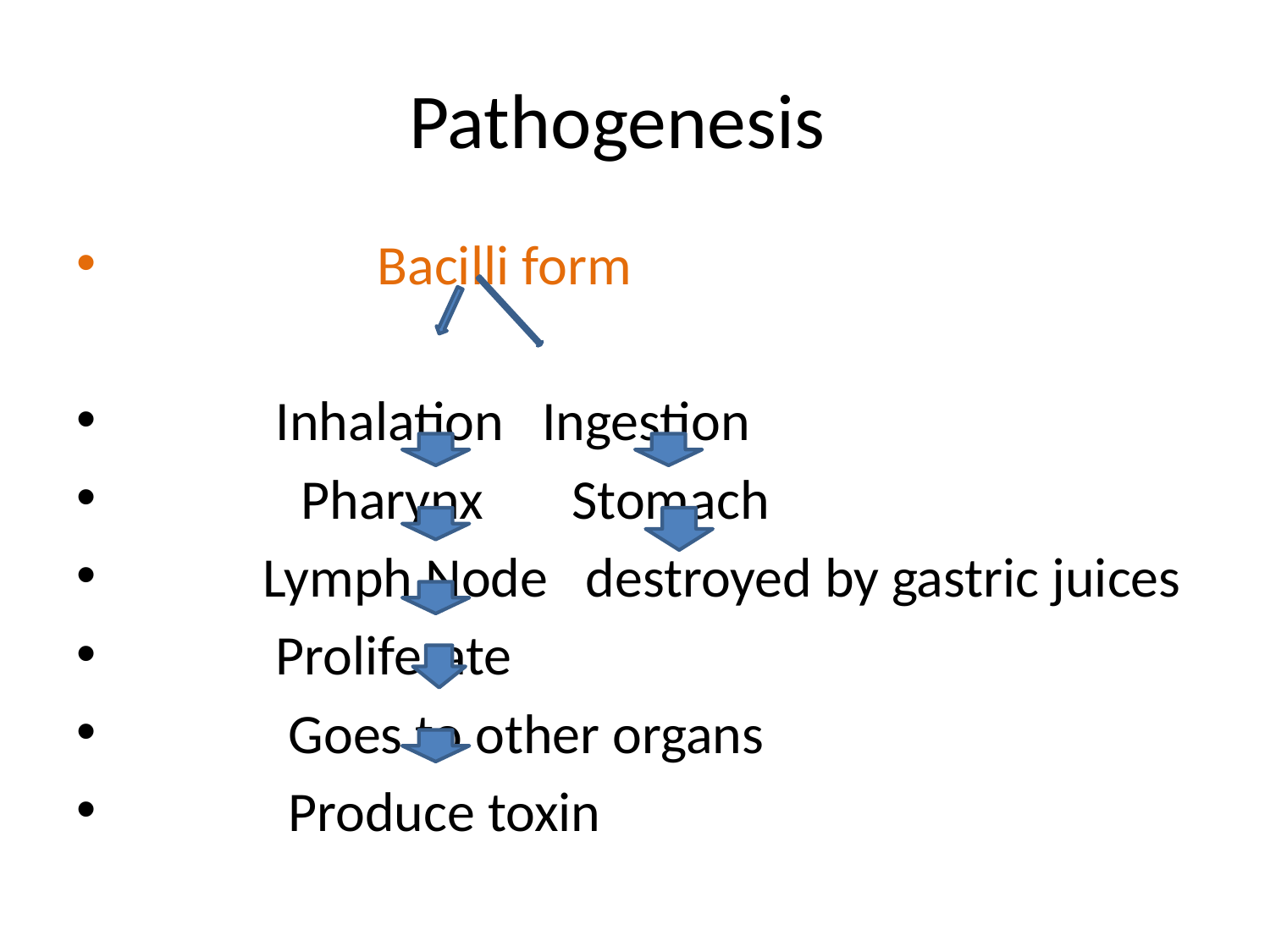

# Pathogenesis
                    Bacilli form

            Inhalation   Ingestion
              Pharynx       Stomach
           Lymph Node   destroyed by gastric juices
            Proliferate
             Goes to other organs
             Produce toxin